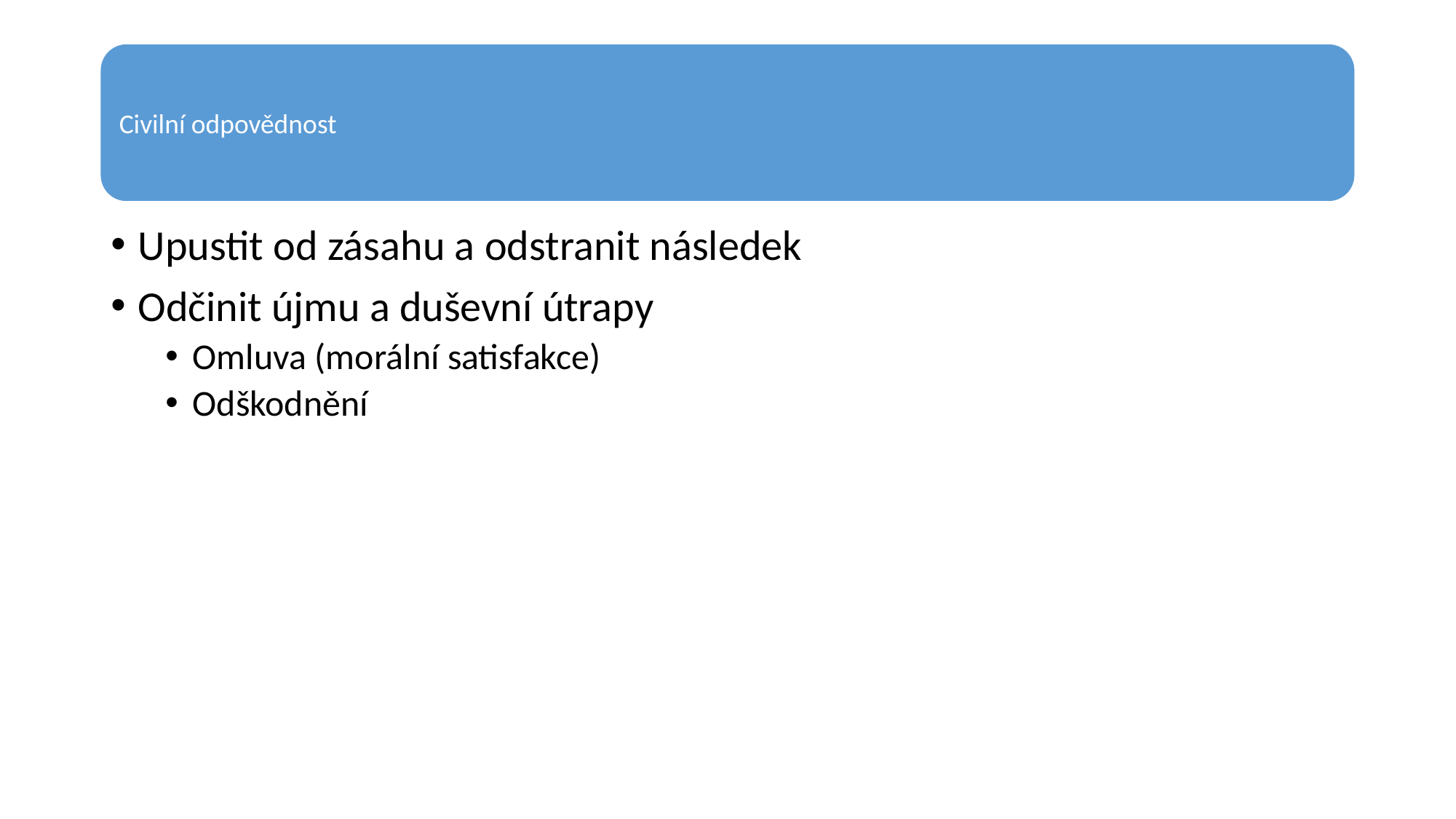

Civilní odpovědnost
Upustit od zásahu a odstranit následek
Odčinit újmu a duševní útrapy
Omluva (morální satisfakce)
Odškodnění